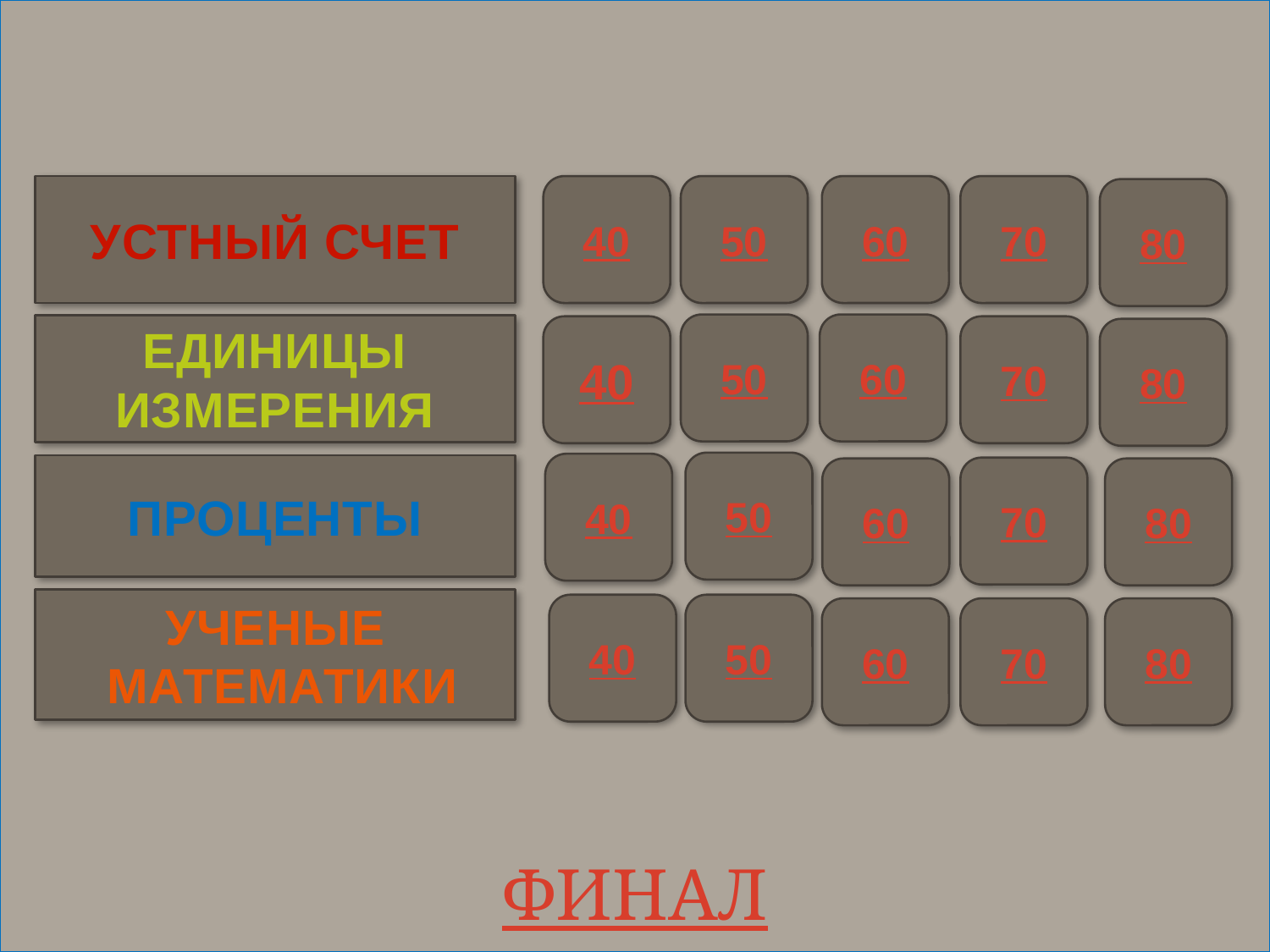

# ФИНАЛ
УСТНЫЙ СЧЕТ
40
50
60
70
80
50
60
ЕДИНИЦЫ ИЗМЕРЕНИЯ
40
70
80
50
40
ПРОЦЕНТЫ
70
60
80

УЧЕНЫЕ
 МАТЕМАТИКИ
40
50
60
70
80